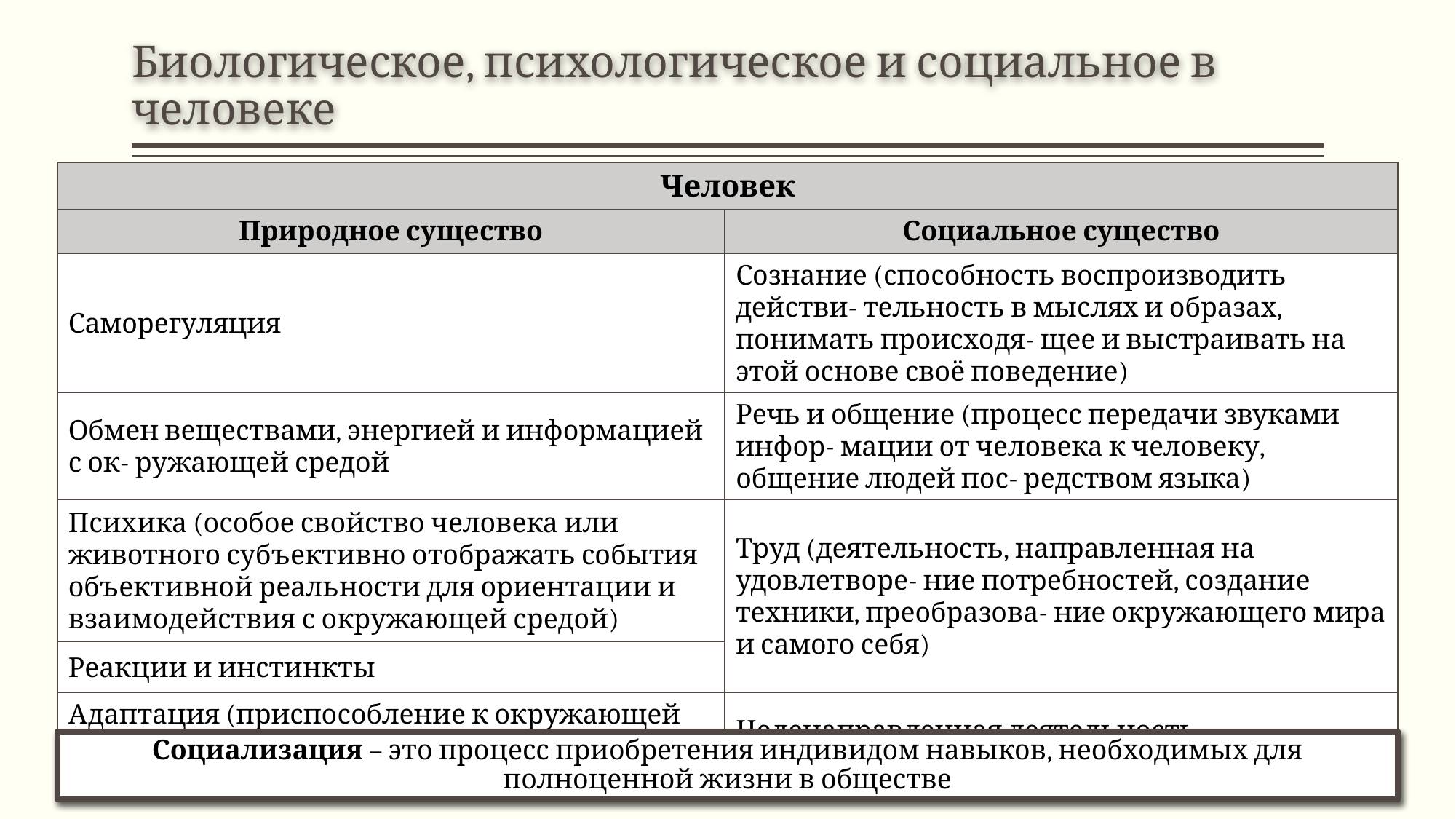

# Биологическое, психологическое и социальное в человеке
| Человек |  |
| --- | --- |
| Природное существо | Социальное существо |
| Саморегуляция | Сознание (способность воспроизводить действи- тельность в мыслях и образах, понимать происходя- щее и выстраивать на этой основе своё поведение) |
| Обмен веществами, энергией и информацией с ок- ружающей средой | Речь и общение (процесс передачи звуками инфор- мации от человека к человеку, общение людей пос- редством языка) |
| Психика (особое свойство человека или животного субъективно отображать события объективной реальности для ориентации и взаимодействия с окружающей средой) | Труд (деятельность, направленная на удовлетворе- ние потребностей, создание техники, преобразова- ние окружающего мира и самого себя) |
| Реакции и инстинкты |  |
| Адаптация (приспособление к окружающей среде) | Целенаправленная деятельность |

Социализация – это процесс приобретения индивидом навыков, необходимых для полноценной жизни в обществе